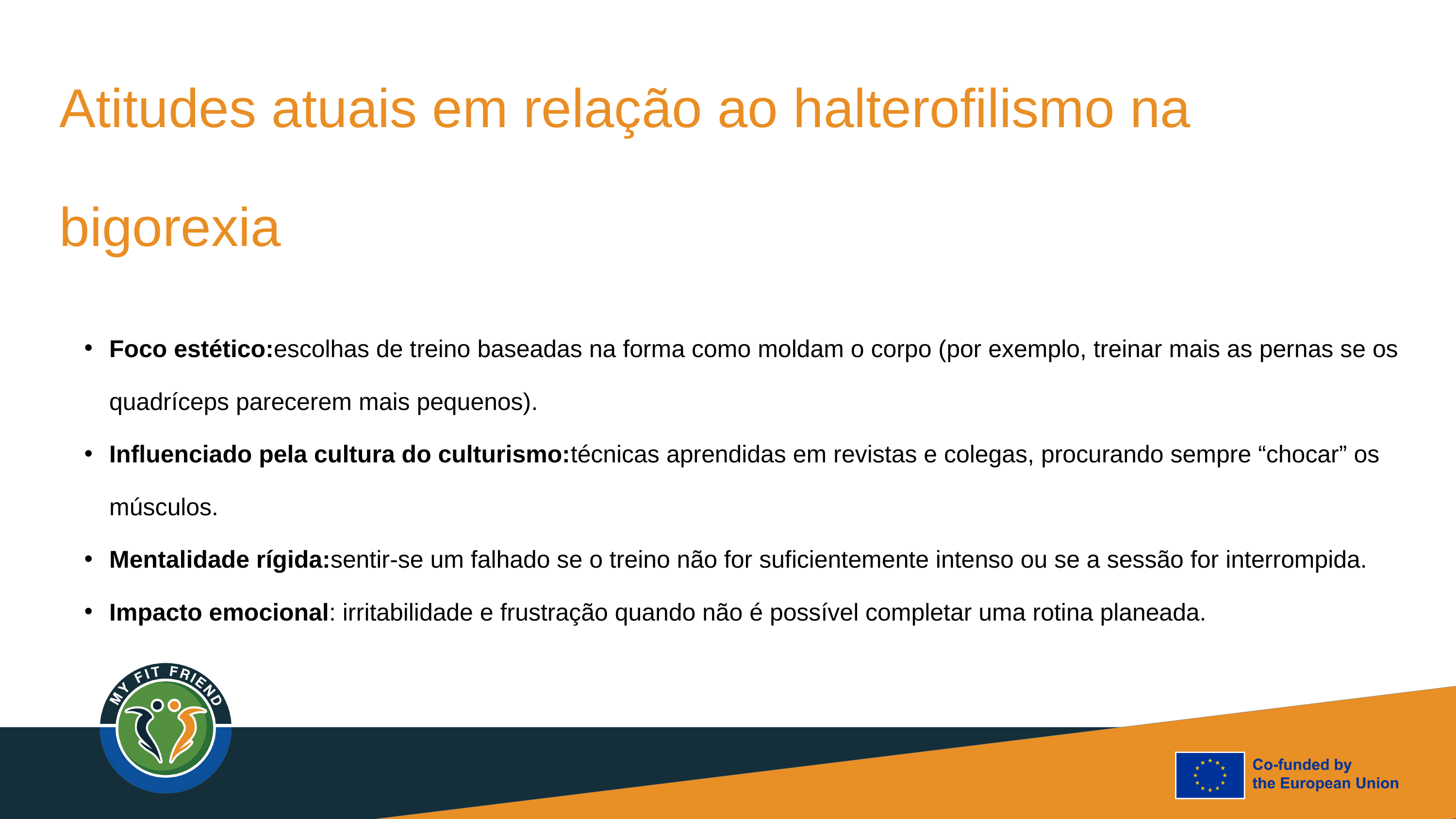

Atitudes atuais em relação ao halterofilismo na bigorexia

Foco estético:escolhas de treino baseadas na forma como moldam o corpo (por exemplo, treinar mais as pernas se os quadríceps parecerem mais pequenos).
Influenciado pela cultura do culturismo:técnicas aprendidas em revistas e colegas, procurando sempre “chocar” os músculos.
Mentalidade rígida:sentir-se um falhado se o treino não for suficientemente intenso ou se a sessão for interrompida.
Impacto emocional: irritabilidade e frustração quando não é possível completar uma rotina planeada.